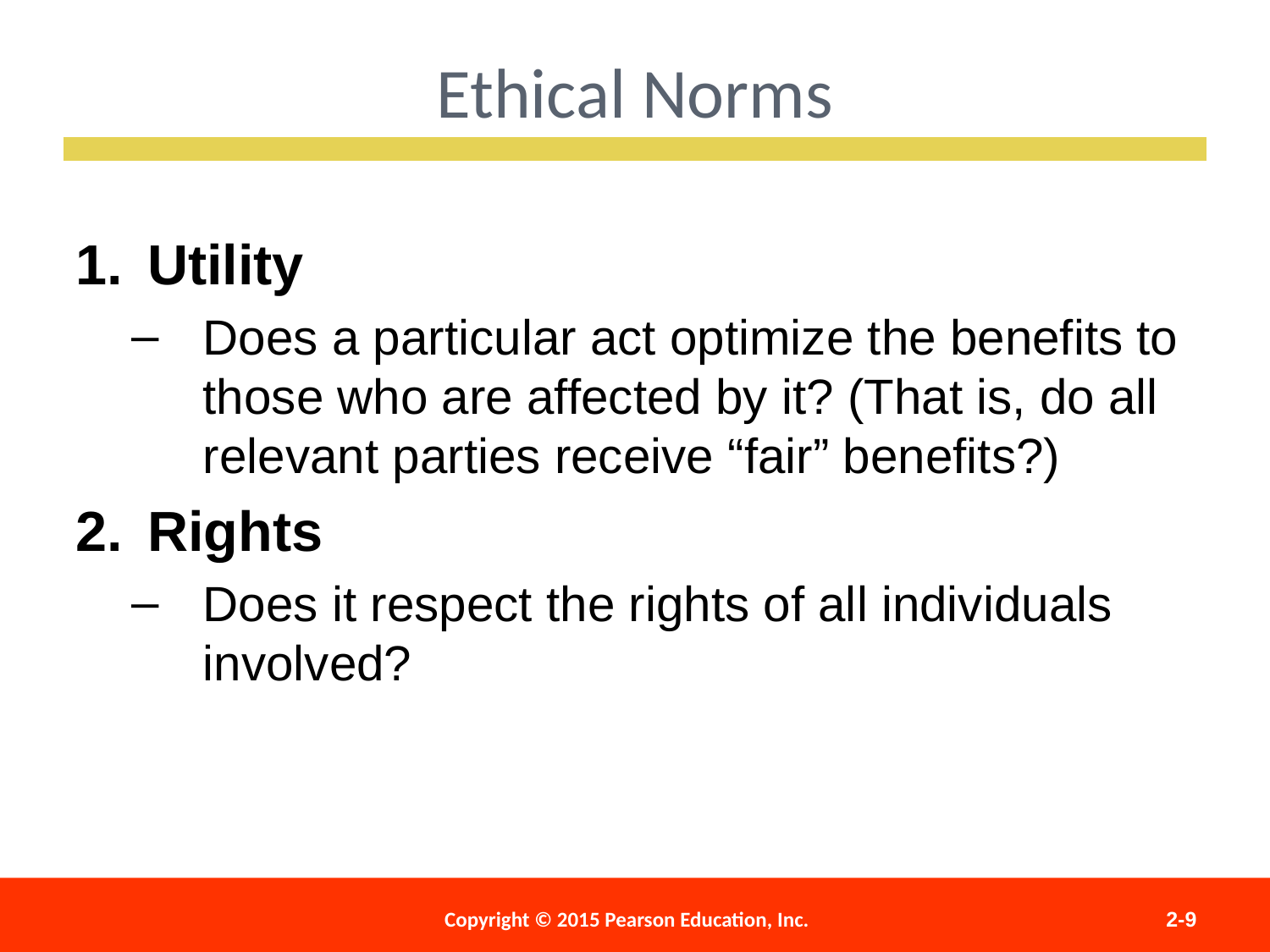

Ethical Norms
Utility
Does a particular act optimize the benefits to those who are affected by it? (That is, do all relevant parties receive “fair” benefits?)
Rights
Does it respect the rights of all individuals involved?